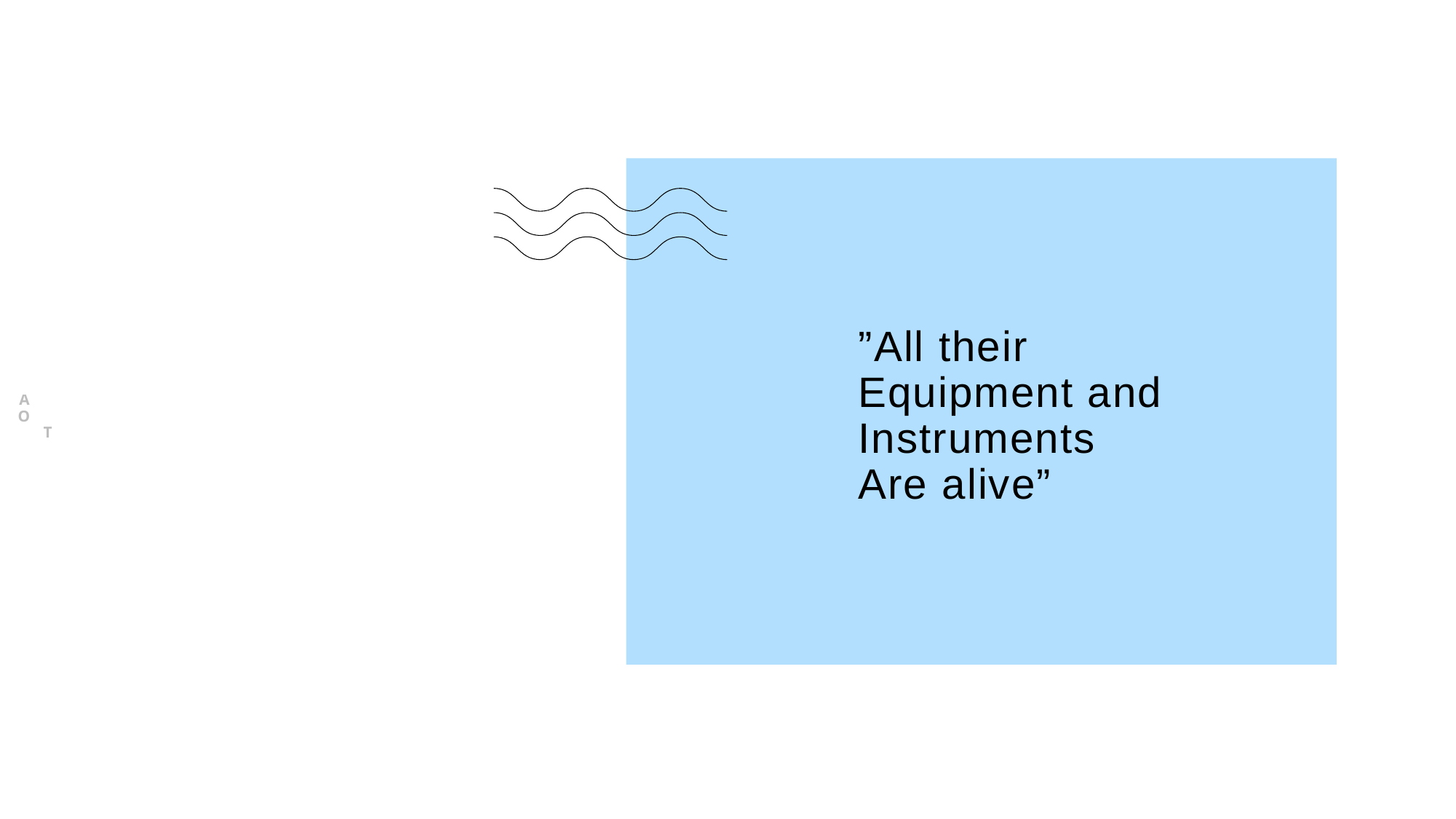

ABOUT

”All their
Equipment and
Instruments
Are alive”